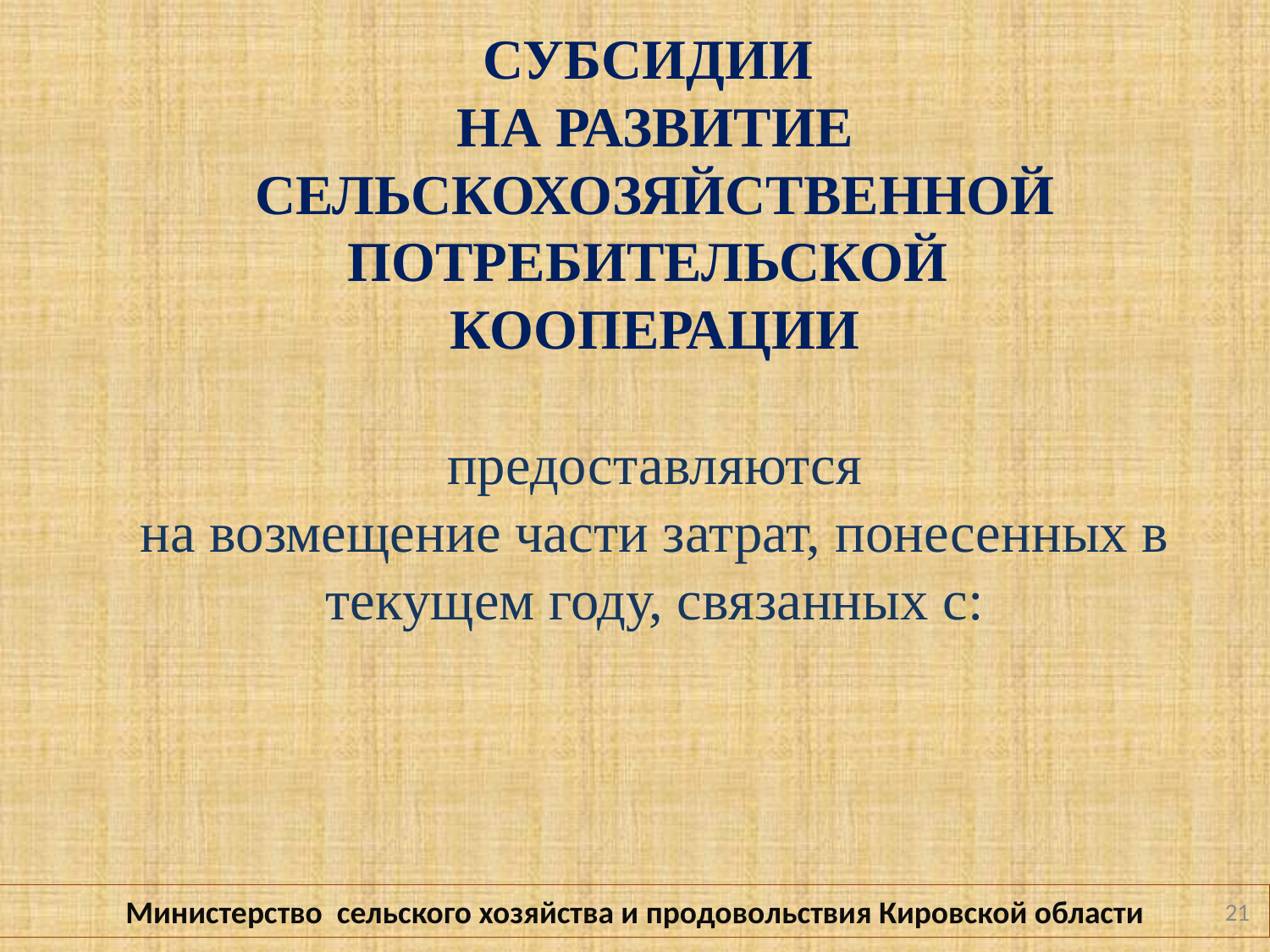

СУБСИДИИ
НА РАЗВИТИЕ СЕЛЬСКОХОЗЯЙСТВЕННОЙ ПОТРЕБИТЕЛЬСКОЙ
КООПЕРАЦИИ

предоставляются
на возмещение части затрат, понесенных в текущем году, связанных с:

Министерство  сельского хозяйства и продовольствия Кировской области
21